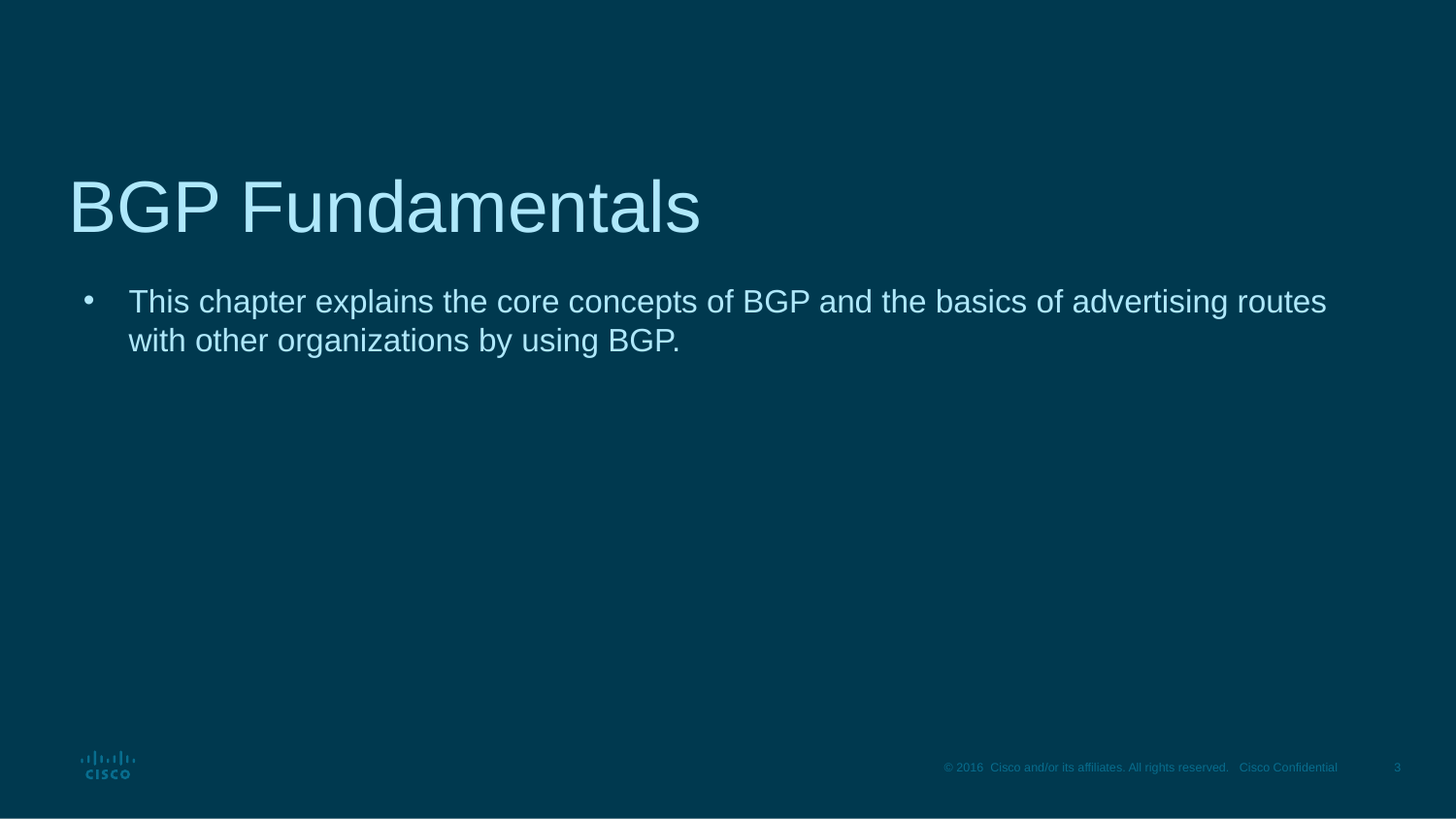

# BGP Fundamentals
This chapter explains the core concepts of BGP and the basics of advertising routes with other organizations by using BGP.